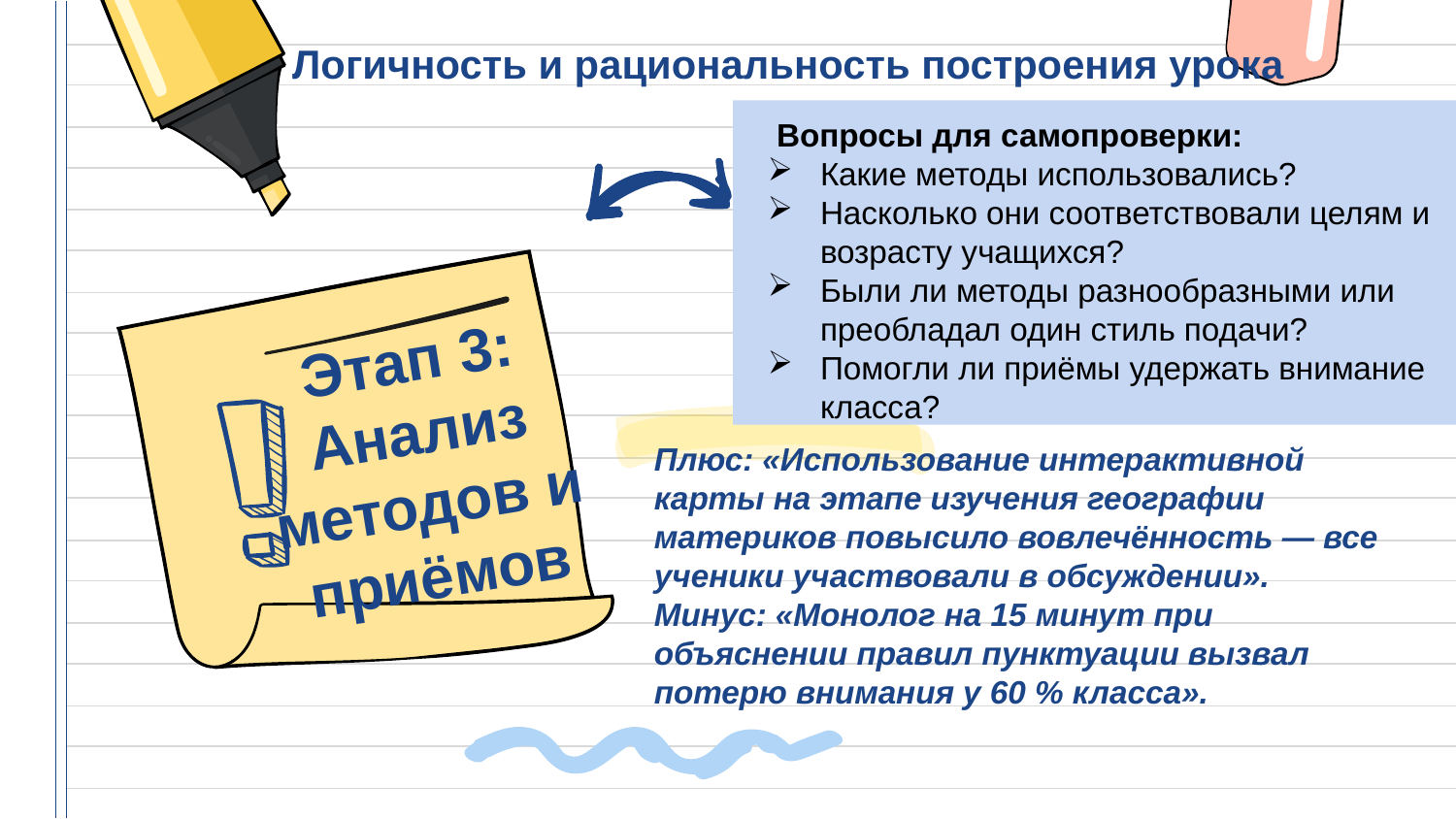

Логичность и рациональность построения урока
 Вопросы для самопроверки:
Какие методы использовались?
Насколько они соответствовали целям и возрасту учащихся?
Были ли методы разнообразными или преобладал один стиль подачи?
Помогли ли приёмы удержать внимание класса?

Этап 3: Анализ методов и приёмов
# Плюс: «Использование интерактивной карты на этапе изучения географии материков повысило вовлечённость — все ученики участвовали в обсуждении». Минус: «Монолог на 15 минут при объяснении правил пунктуации вызвал потерю внимания у 60 % класса».